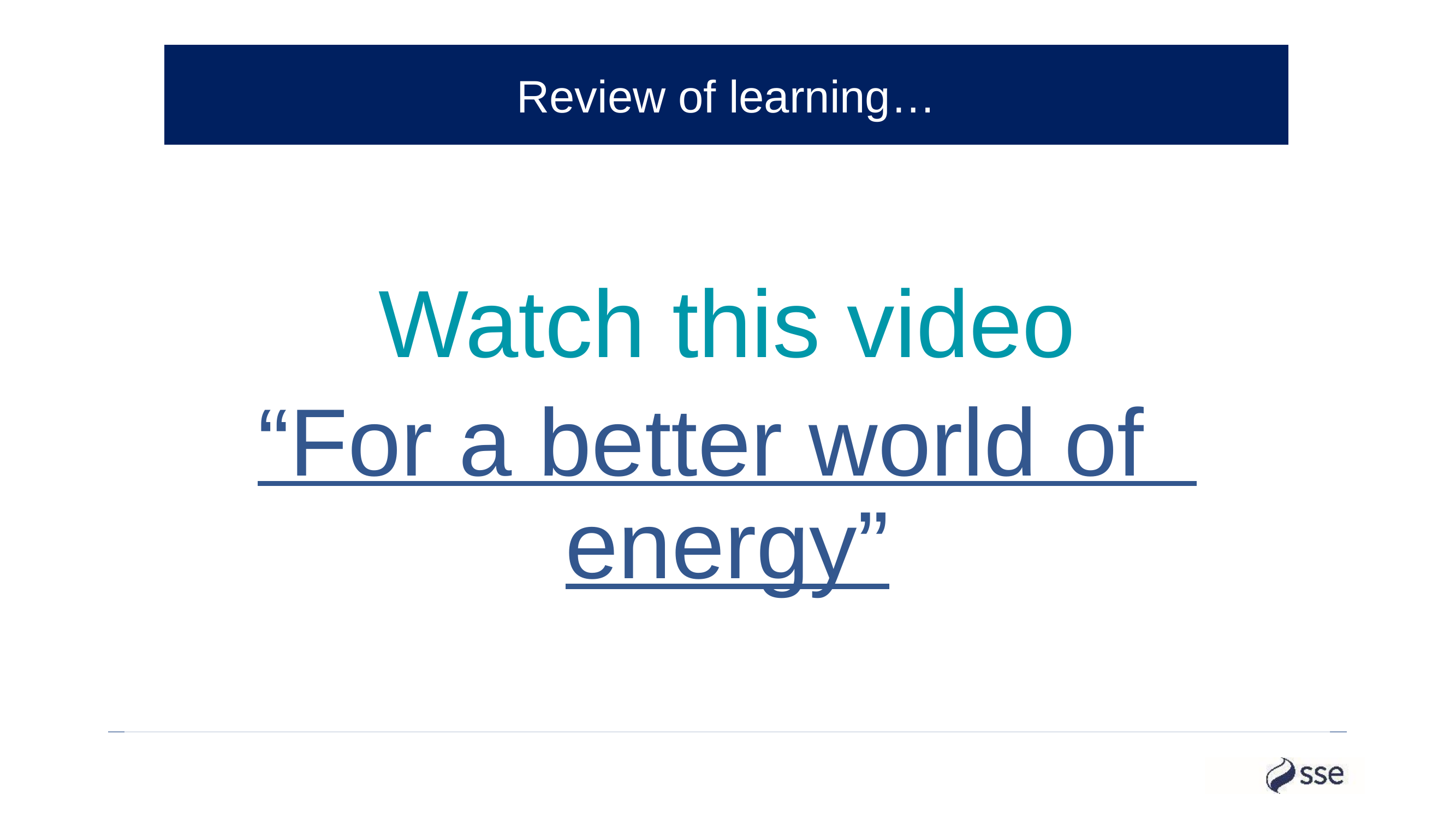

Review of learning…

Watch this video
“For a better world of  energy”